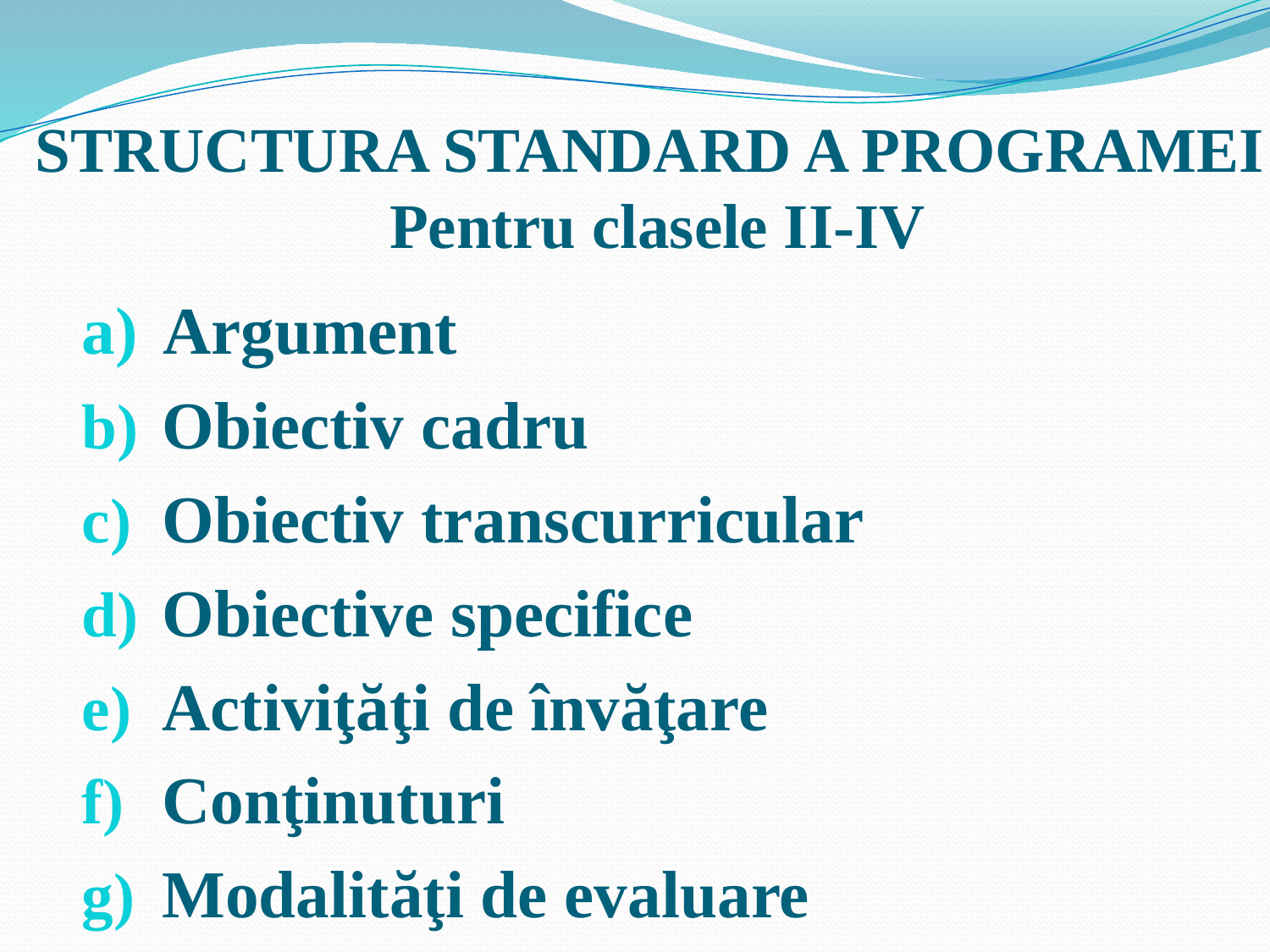

# STRUCTURA STANDARD A PROGRAMEI Pentru clasele II-IV
 Argument
 Obiectiv cadru
 Obiectiv transcurricular
 Obiective specifice
 Activiţăţi de învăţare
 Conţinuturi
 Modalităţi de evaluare